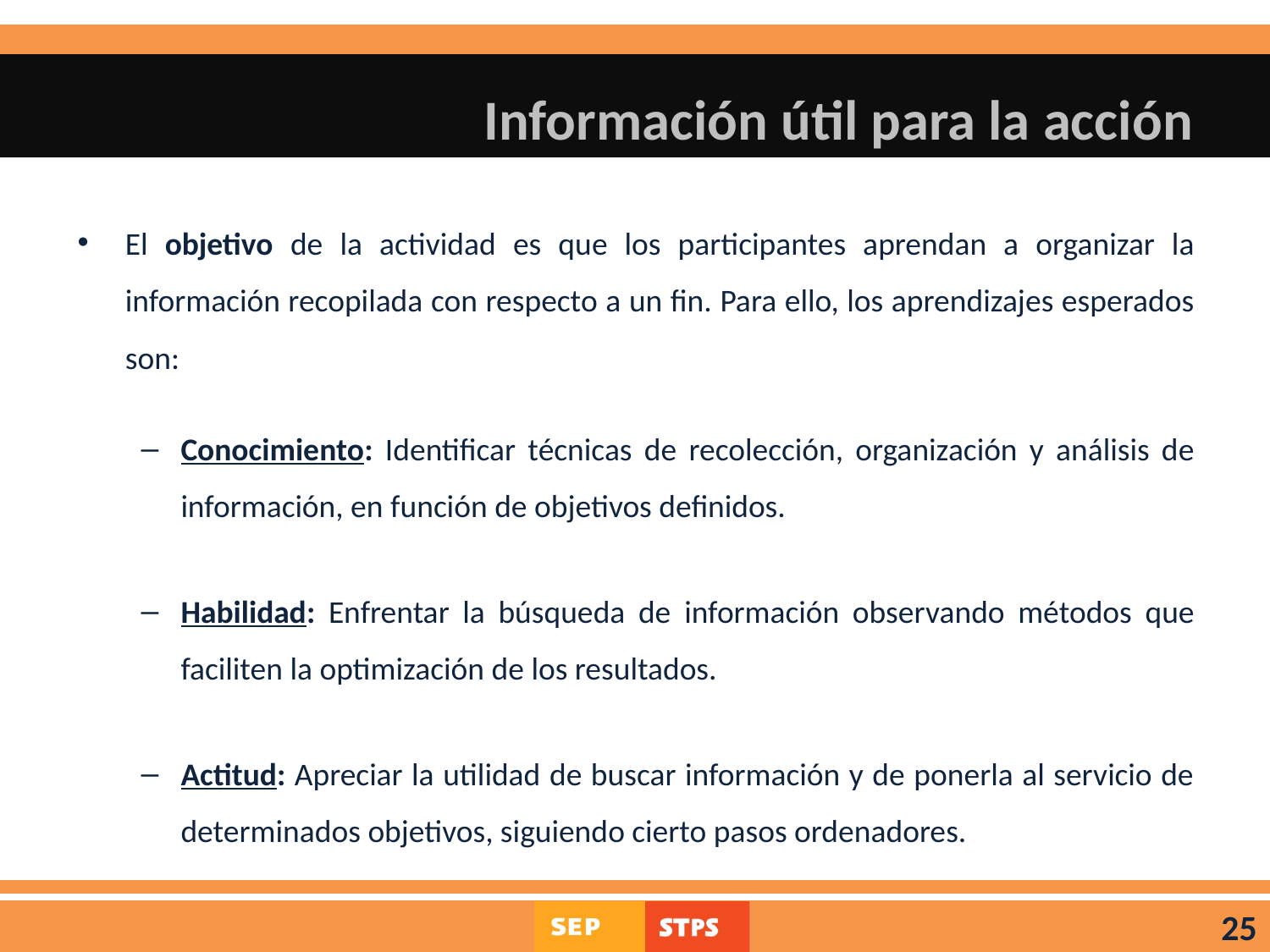

# Información útil para la acción
El objetivo de la actividad es que los participantes aprendan a organizar la información recopilada con respecto a un fin. Para ello, los aprendizajes esperados son:

Conocimiento: Identificar técnicas de recolección, organización y análisis de información, en función de objetivos definidos.

Habilidad: Enfrentar la búsqueda de información observando métodos que faciliten la optimización de los resultados.

Actitud: Apreciar la utilidad de buscar información y de ponerla al servicio de determinados objetivos, siguiendo cierto pasos ordenadores.

25